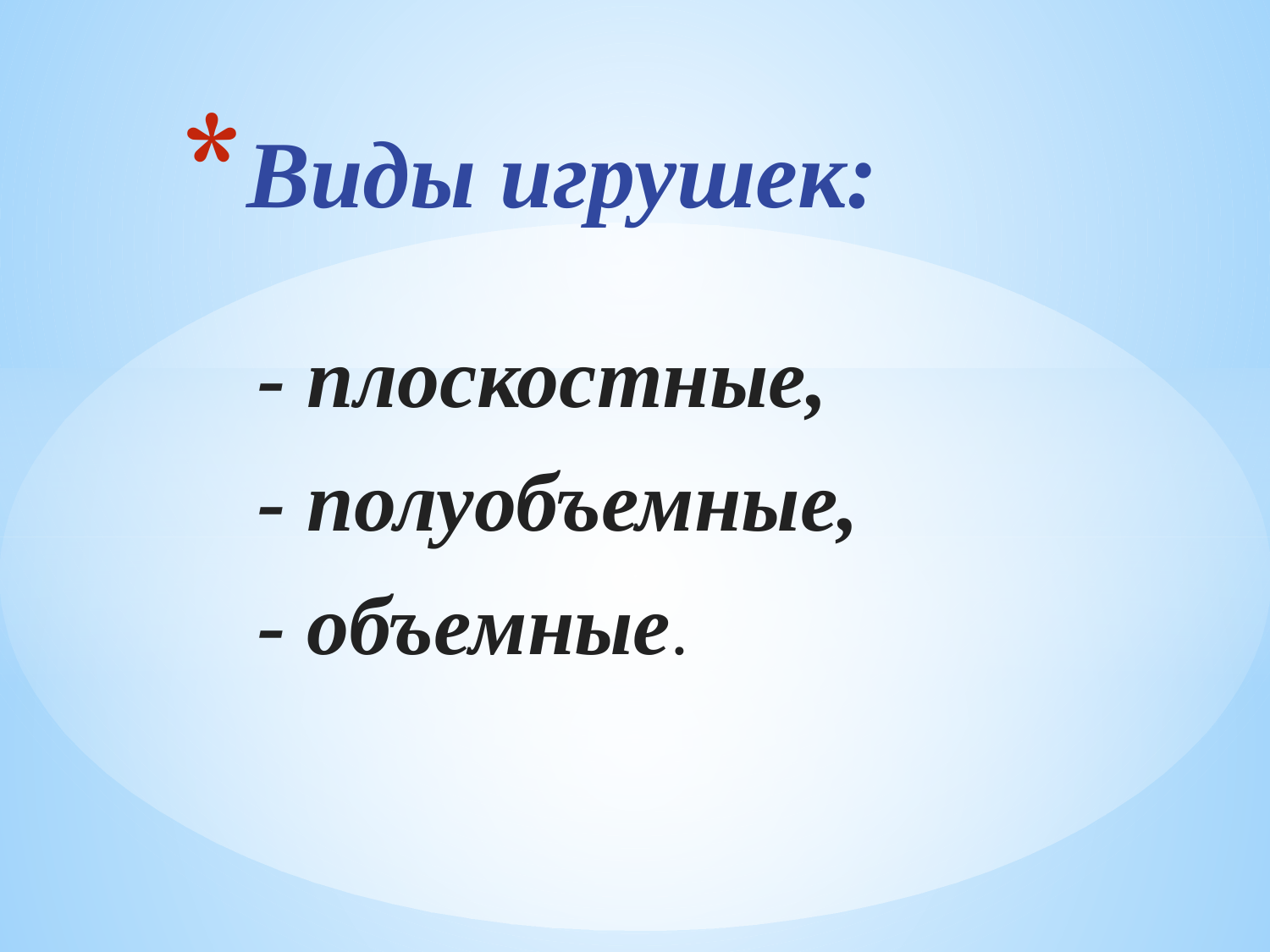

# Виды игрушек:
- плоскостные,
- полуобъемные,
- объемные.